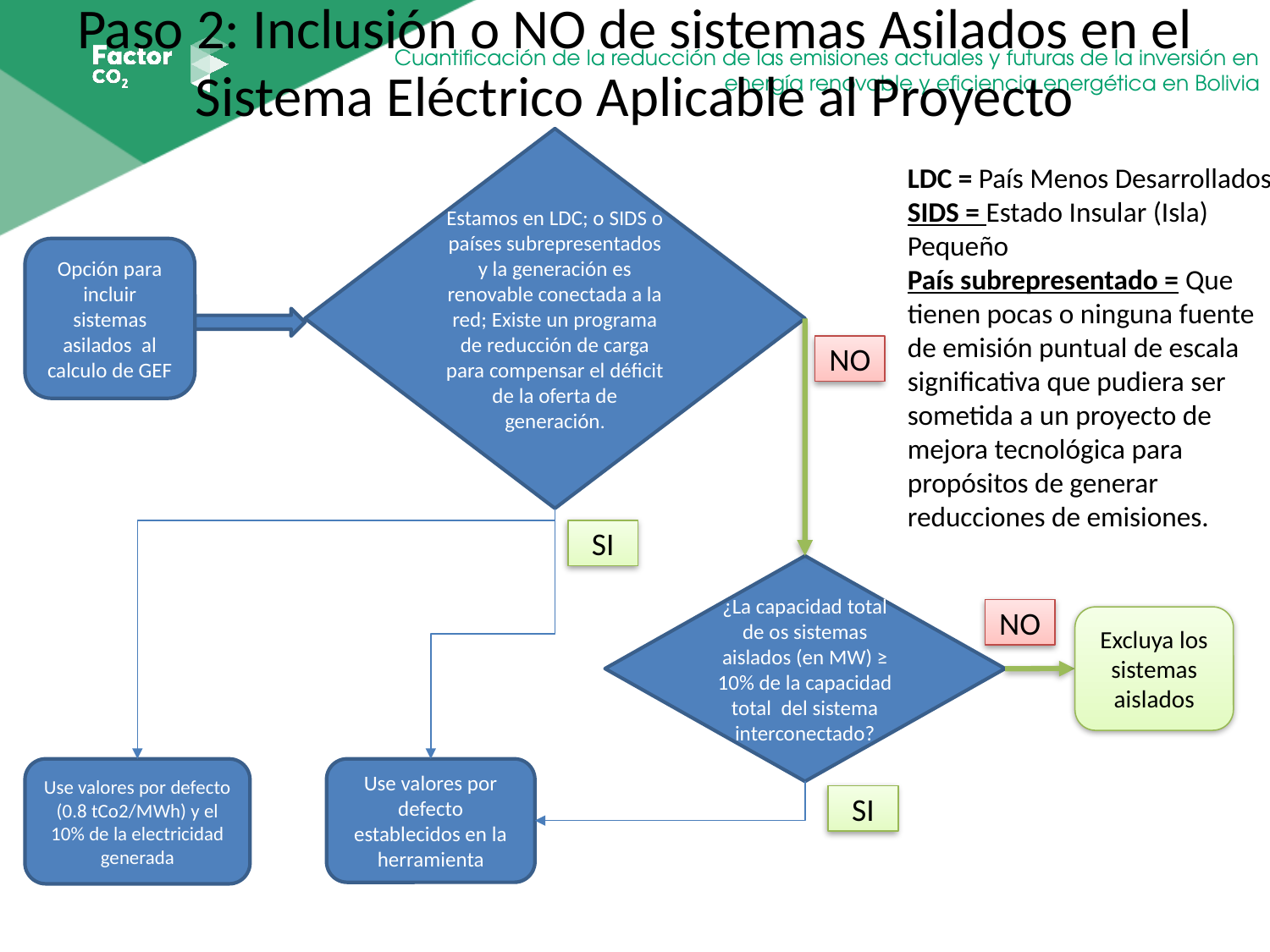

# Paso 2: Inclusión o NO de sistemas Asilados en el Sistema Eléctrico Aplicable al Proyecto
Estamos en LDC; o SIDS o países subrepresentados y la generación es renovable conectada a la red; Existe un programa de reducción de carga para compensar el déficit de la oferta de generación.
LDC = País Menos Desarrollados
SIDS = Estado Insular (Isla) Pequeño
País subrepresentado = Que tienen pocas o ninguna fuente de emisión puntual de escala significativa que pudiera ser sometida a un proyecto de mejora tecnológica para propósitos de generar reducciones de emisiones.
Opción para incluir sistemas asilados  al calculo de GEF

NO
SI
¿La capacidad total de os sistemas aislados (en MW) ≥ 10% de la capacidad total  del sistema interconectado?
NO
Excluya los sistemas aislados
Use valores por defecto (0.8 tCo2/MWh) y el 10% de la electricidad generada
Use valores por defecto establecidos en la herramienta
SI